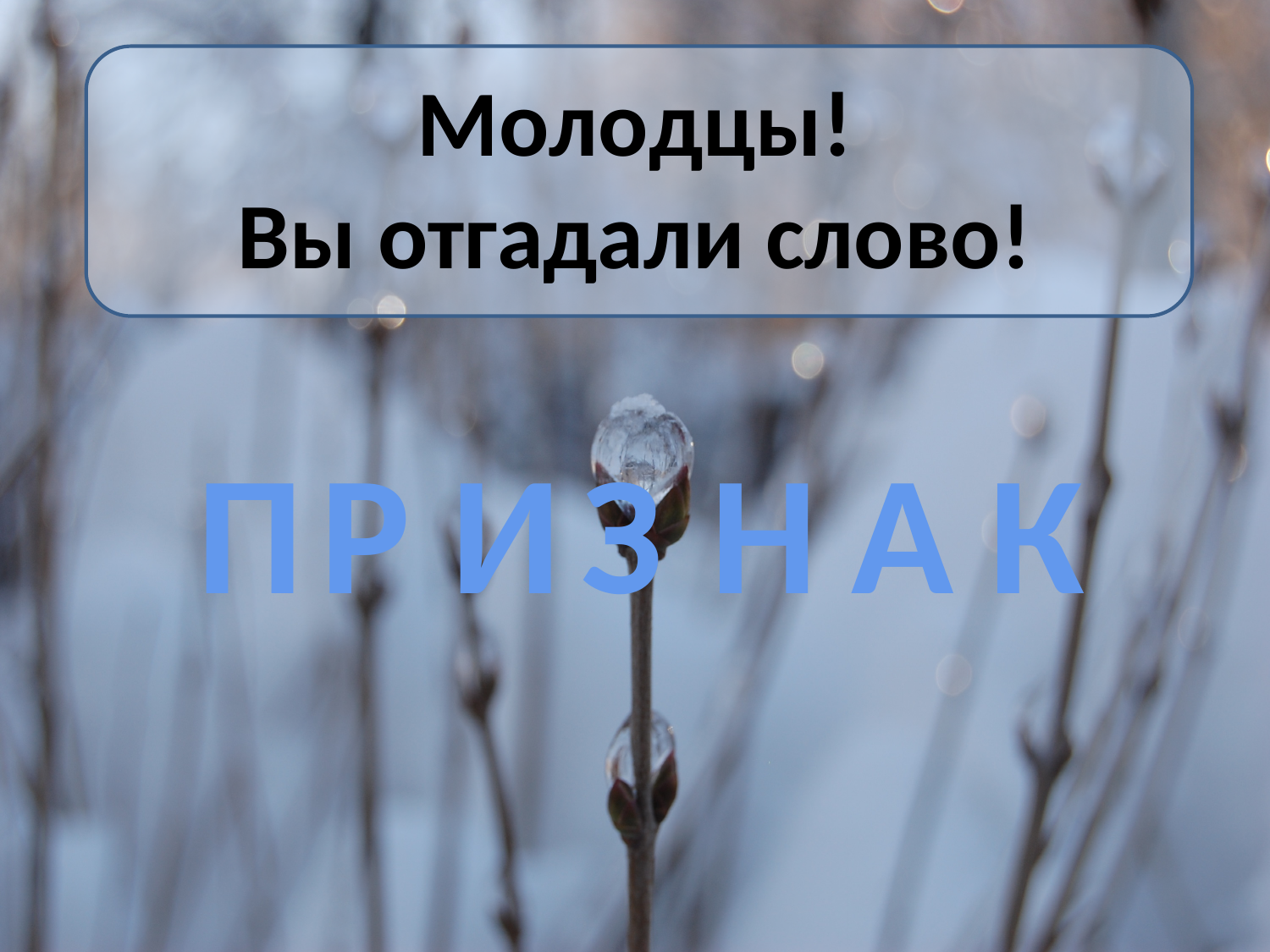

Молодцы!
Вы отгадали слово!
Р
З
Н
А
П
И
К